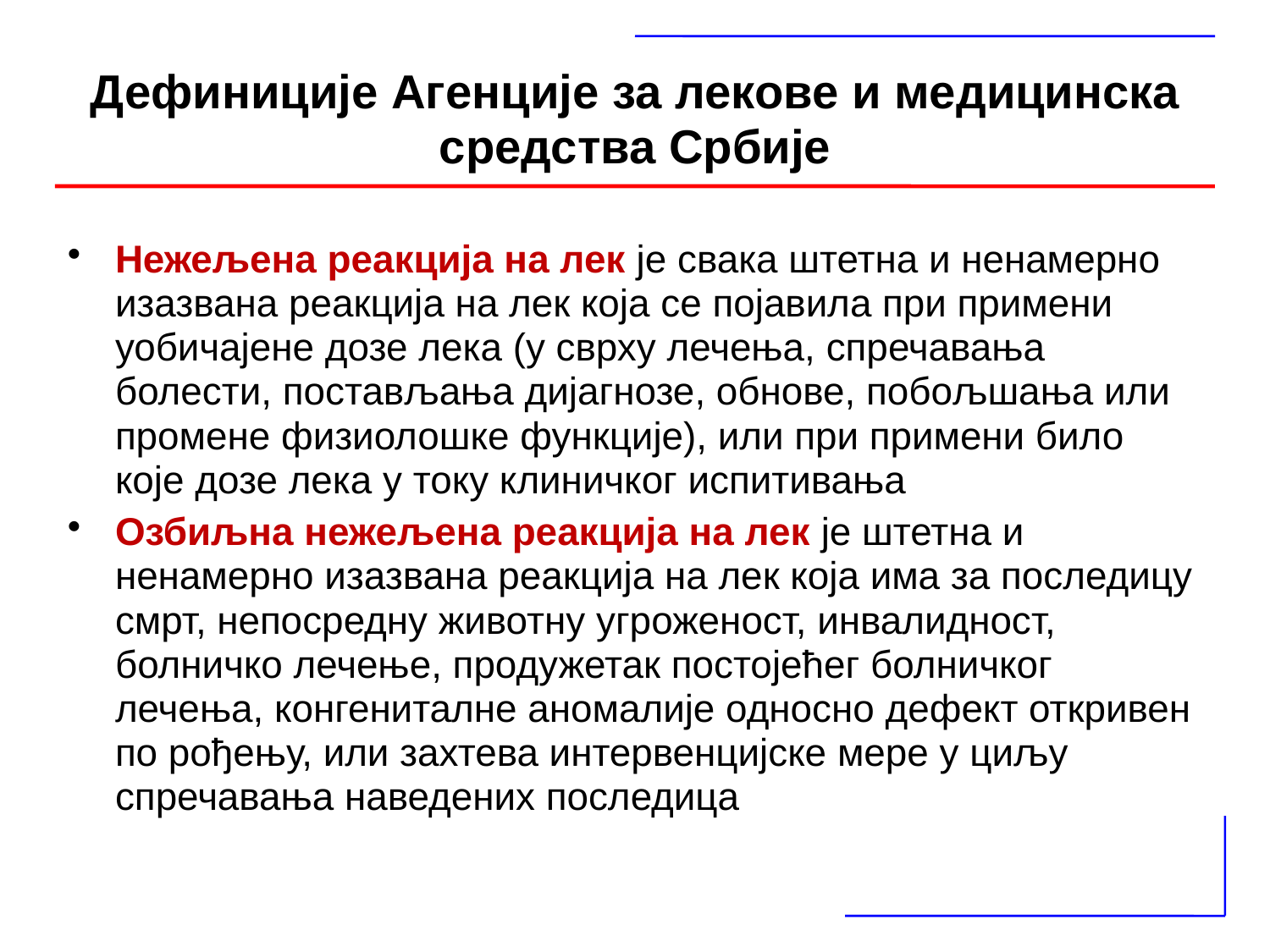

Дефиниције Агенције за лекове и медицинска
средства Србије

Нежељена реакција на лек је свака штетна и ненамерно изазвана реакција на лек која се појавила при примени уобичајене дозе лека (у сврху лечења, спречавања болести, постављања дијагнозе, обнове, побољшања или промене физиолошке функције), или при примени било које дозе лека у току клиничког испитивања
Озбиљна нежељена реакција на лек је штетна и ненамерно изазвана реакција на лек која има за последицу смрт, непосредну животну угроженост, инвалидност, болничко лечење, продужетак постојећег болничког лечења, конгениталне аномалије односно дефект откривен по рођењу, или захтева интервенцијске мере у циљу спречавања наведених последица